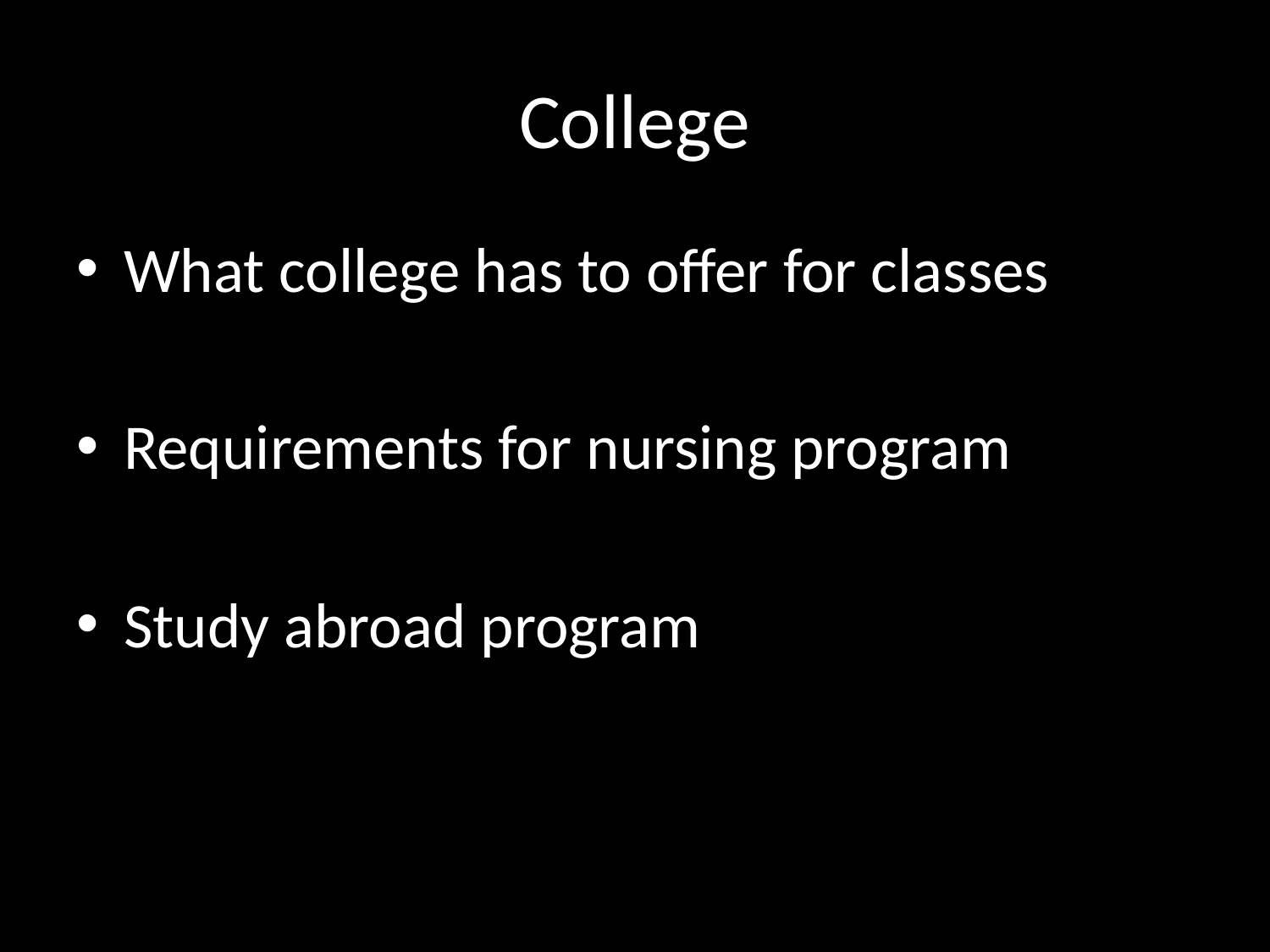

# College
What college has to offer for classes

Requirements for nursing program

Study abroad program